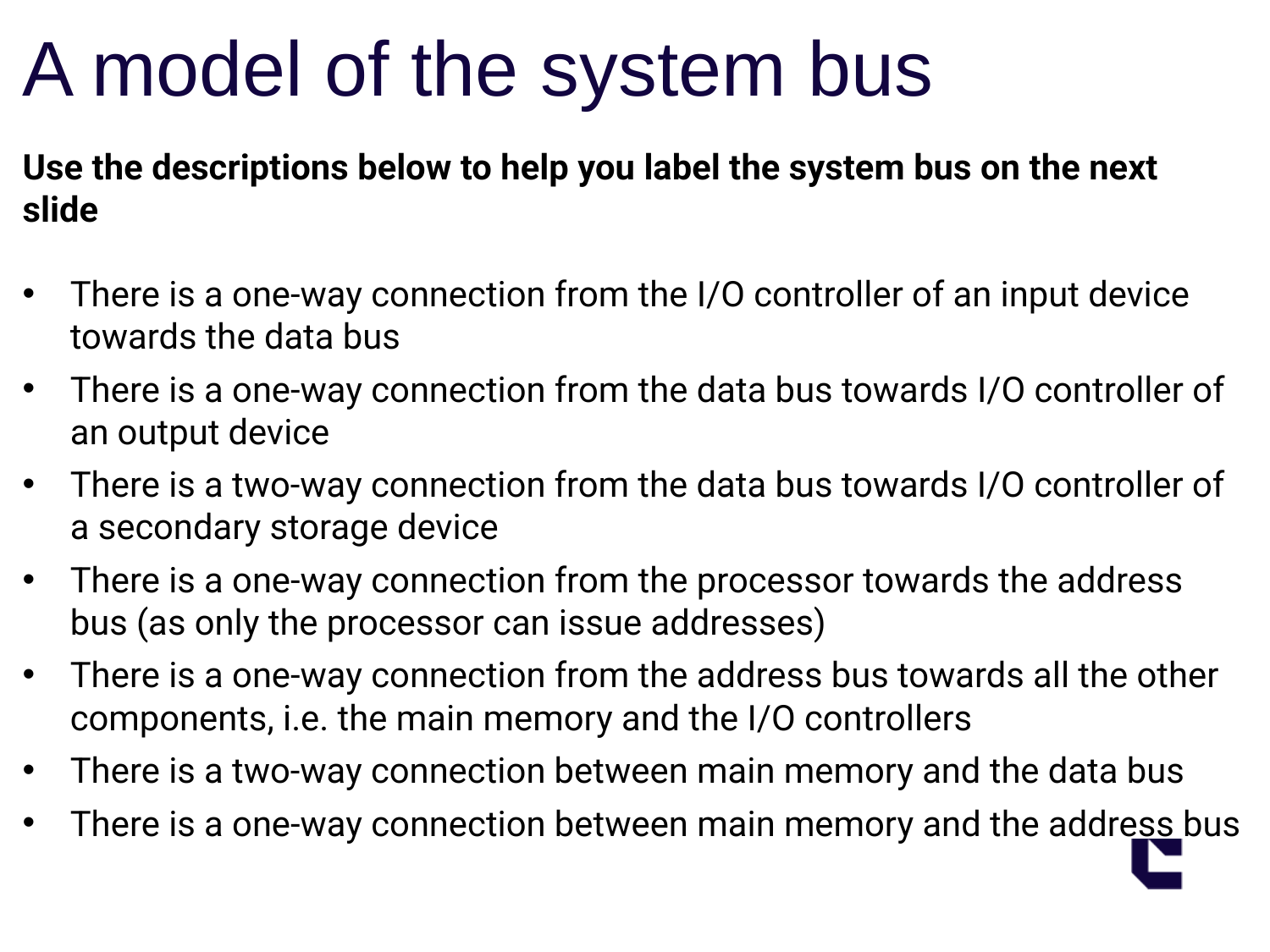

# A model of the system bus
Use the descriptions below to help you label the system bus on the next slide

There is a one-way connection from the I/O controller of an input device towards the data bus
There is a one-way connection from the data bus towards I/O controller of an output device
There is a two-way connection from the data bus towards I/O controller of a secondary storage device
There is a one-way connection from the processor towards the address bus (as only the processor can issue addresses)
There is a one-way connection from the address bus towards all the other components, i.e. the main memory and the I/O controllers
There is a two-way connection between main memory and the data bus
There is a one-way connection between main memory and the address bus